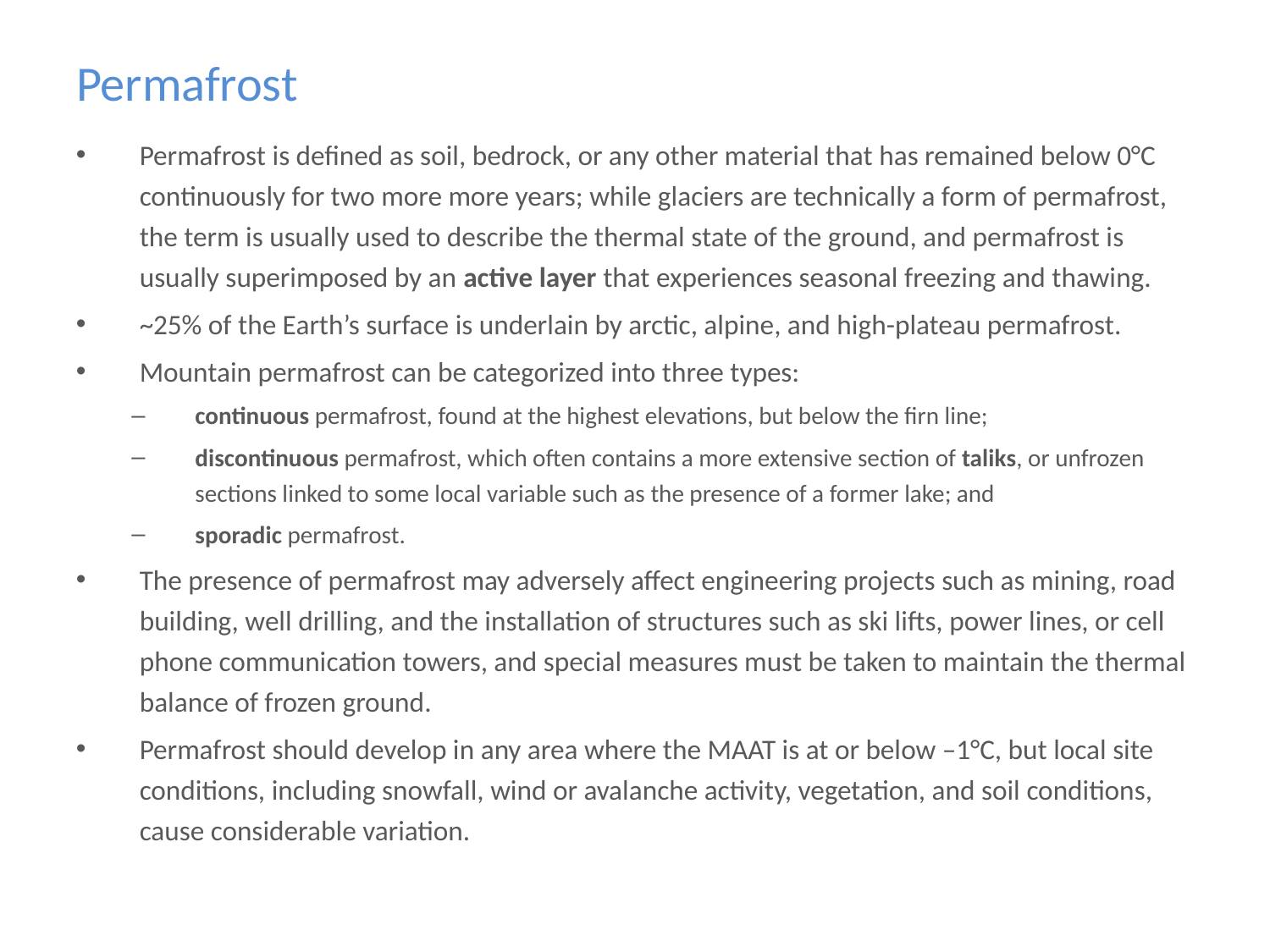

# Permafrost

Permafrost is defined as soil, bedrock, or any other material that has remained below 0°C continuously for two more more years; while glaciers are technically a form of permafrost, the term is usually used to describe the thermal state of the ground, and permafrost is usually superimposed by an active layer that experiences seasonal freezing and thawing.
~25% of the Earth’s surface is underlain by arctic, alpine, and high-plateau permafrost.
Mountain permafrost can be categorized into three types:
continuous permafrost, found at the highest elevations, but below the firn line;
discontinuous permafrost, which often contains a more extensive section of taliks, or unfrozen sections linked to some local variable such as the presence of a former lake; and
sporadic permafrost.
The presence of permafrost may adversely affect engineering projects such as mining, road building, well drilling, and the installation of structures such as ski lifts, power lines, or cell phone communication towers, and special measures must be taken to maintain the thermal balance of frozen ground.
Permafrost should develop in any area where the MAAT is at or below –1°C, but local site conditions, including snowfall, wind or avalanche activity, vegetation, and soil conditions, cause considerable variation.